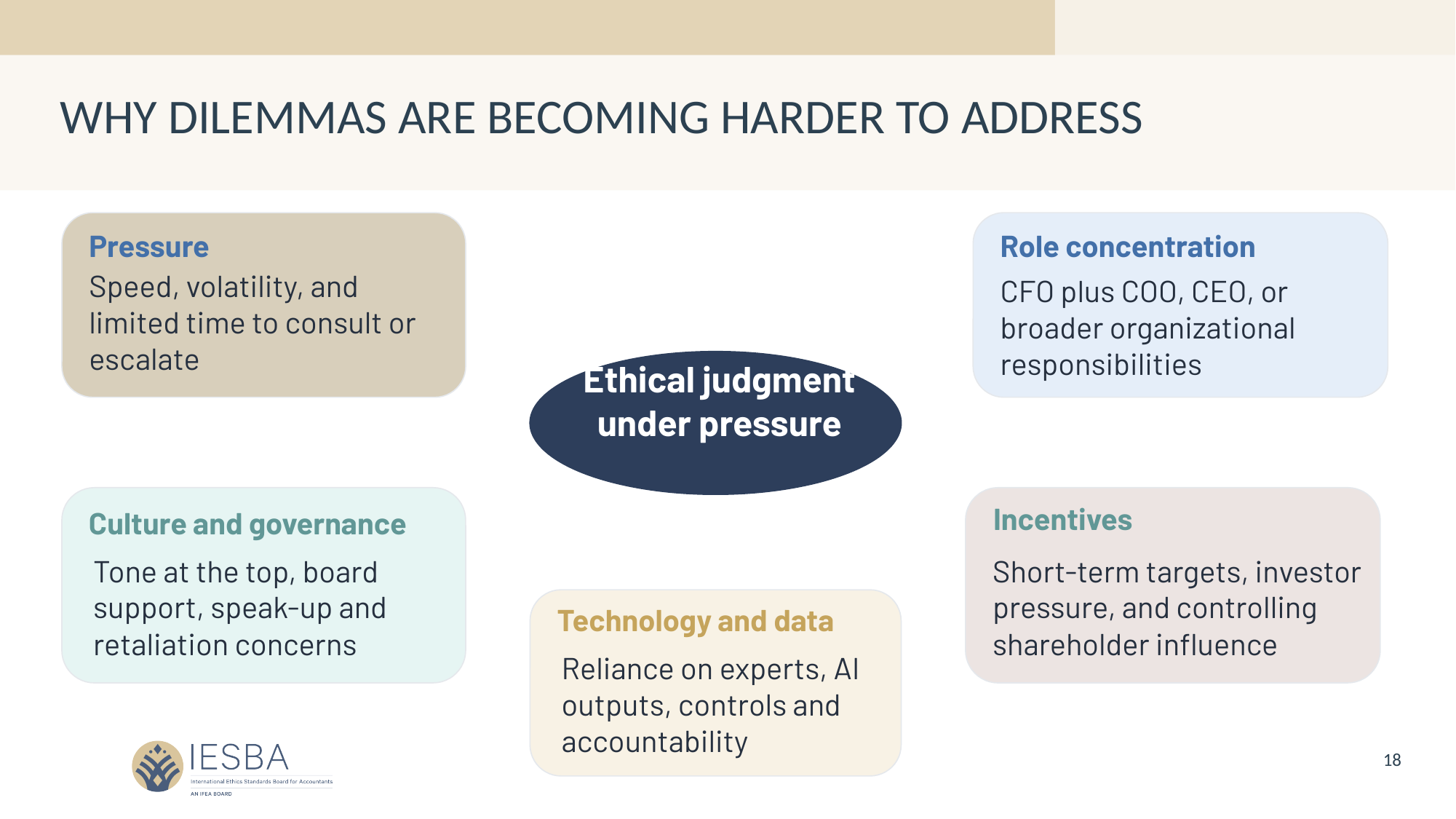

# WHY DILEMMAS ARE BECOMING HARDER TO ADDRESS

Pressure
Role concentration
Speed, volatility, and limited time to consult or escalate
CFO plus COO, CEO, or broader organizational responsibilities
Ethical judgment under pressure

Incentives
Culture and governance
Short-term targets, investor pressure, and controlling shareholder influence
Tone at the top, board support, speak-up and retaliation concerns

Technology and data
Reliance on experts, AI outputs, controls and accountability
18